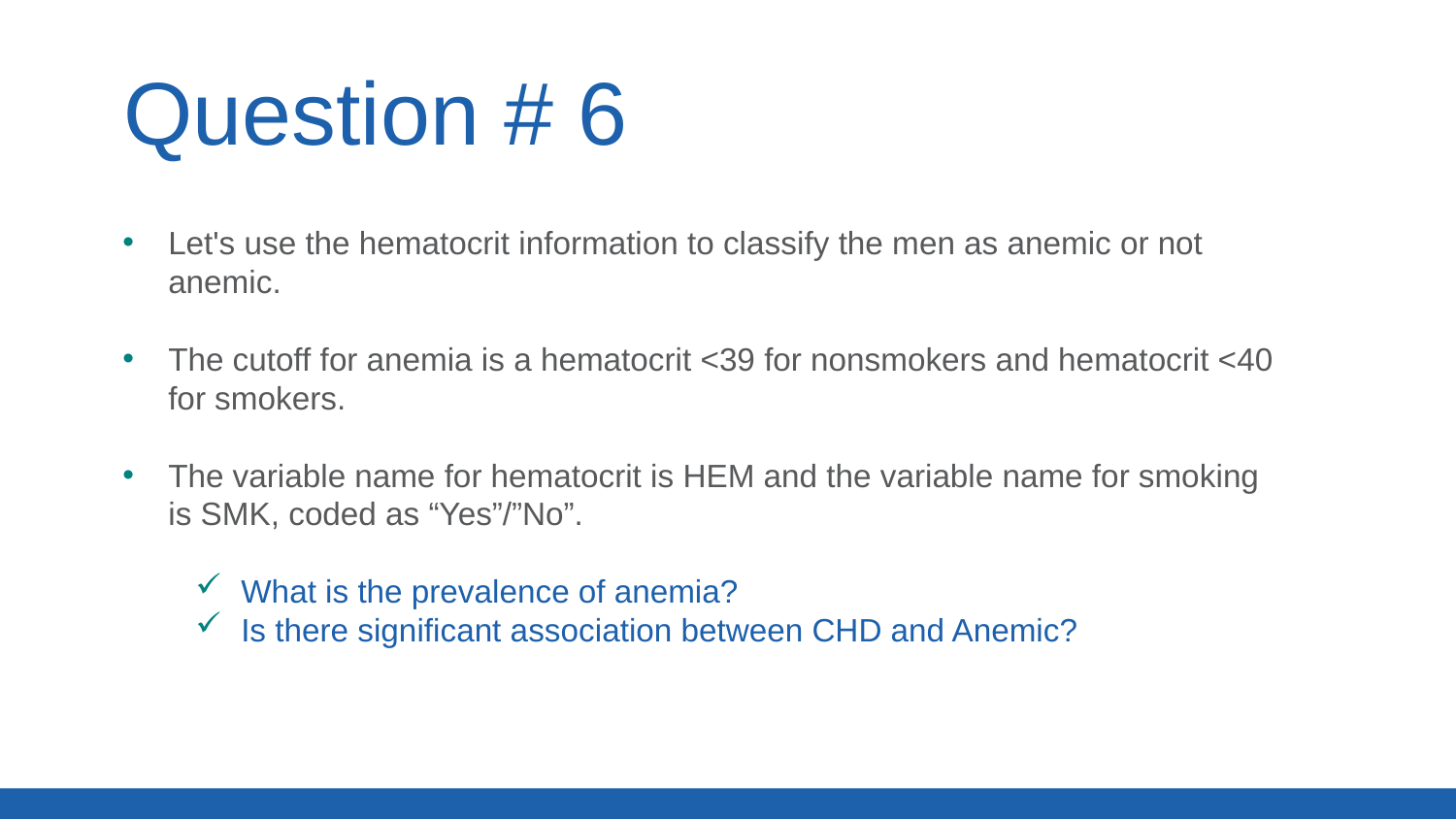

Question # 6
Let's use the hematocrit information to classify the men as anemic or not anemic.

The cutoff for anemia is a hematocrit <39 for nonsmokers and hematocrit <40 for smokers.

The variable name for hematocrit is HEM and the variable name for smoking is SMK, coded as “Yes”/”No”.

What is the prevalence of anemia?
Is there significant association between CHD and Anemic?